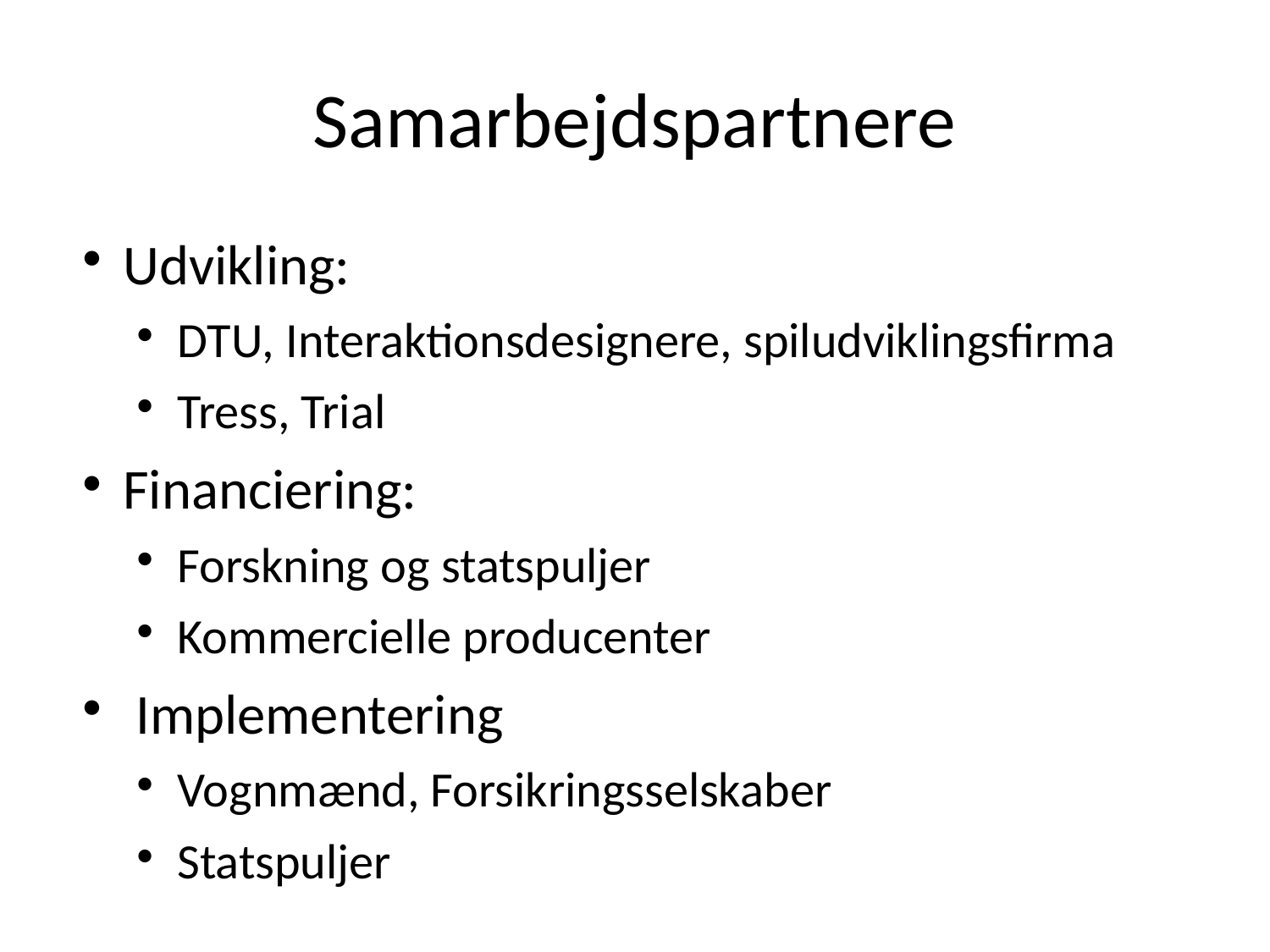

# Samarbejdspartnere
Udvikling:
DTU, Interaktionsdesignere, spiludviklingsfirma
Tress, Trial
Financiering:
Forskning og statspuljer
Kommercielle producenter
 Implementering
Vognmænd, Forsikringsselskaber
Statspuljer